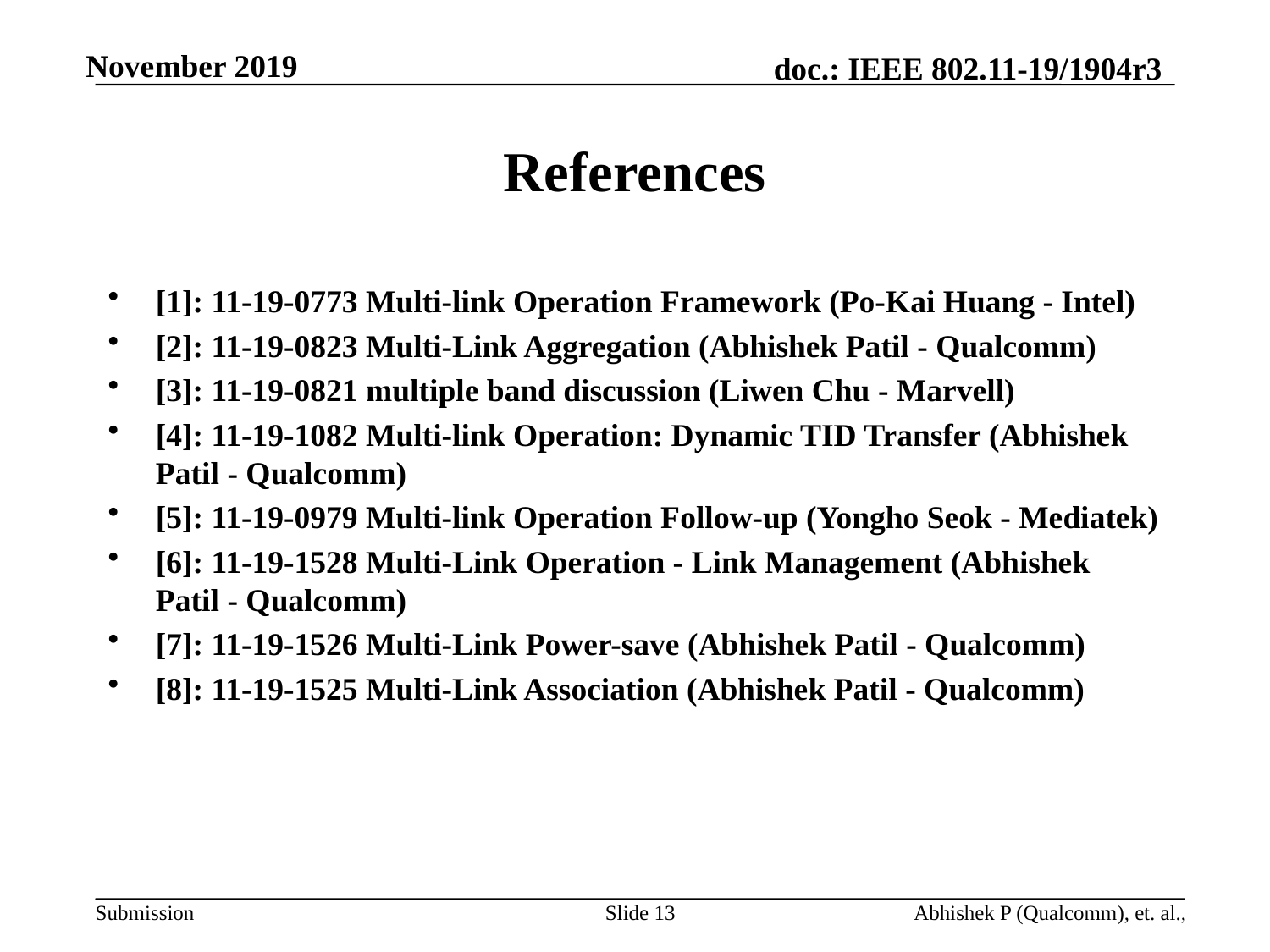

# References
[1]: 11-19-0773 Multi-link Operation Framework (Po-Kai Huang - Intel)
[2]: 11-19-0823 Multi-Link Aggregation (Abhishek Patil - Qualcomm)
[3]: 11-19-0821 multiple band discussion (Liwen Chu - Marvell)
[4]: 11-19-1082 Multi-link Operation: Dynamic TID Transfer (Abhishek Patil - Qualcomm)
[5]: 11-19-0979 Multi-link Operation Follow-up (Yongho Seok - Mediatek)
[6]: 11-19-1528 Multi-Link Operation - Link Management (Abhishek Patil - Qualcomm)
[7]: 11-19-1526 Multi-Link Power-save (Abhishek Patil - Qualcomm)
[8]: 11-19-1525 Multi-Link Association (Abhishek Patil - Qualcomm)

Slide 13
Abhishek P (Qualcomm), et. al.,